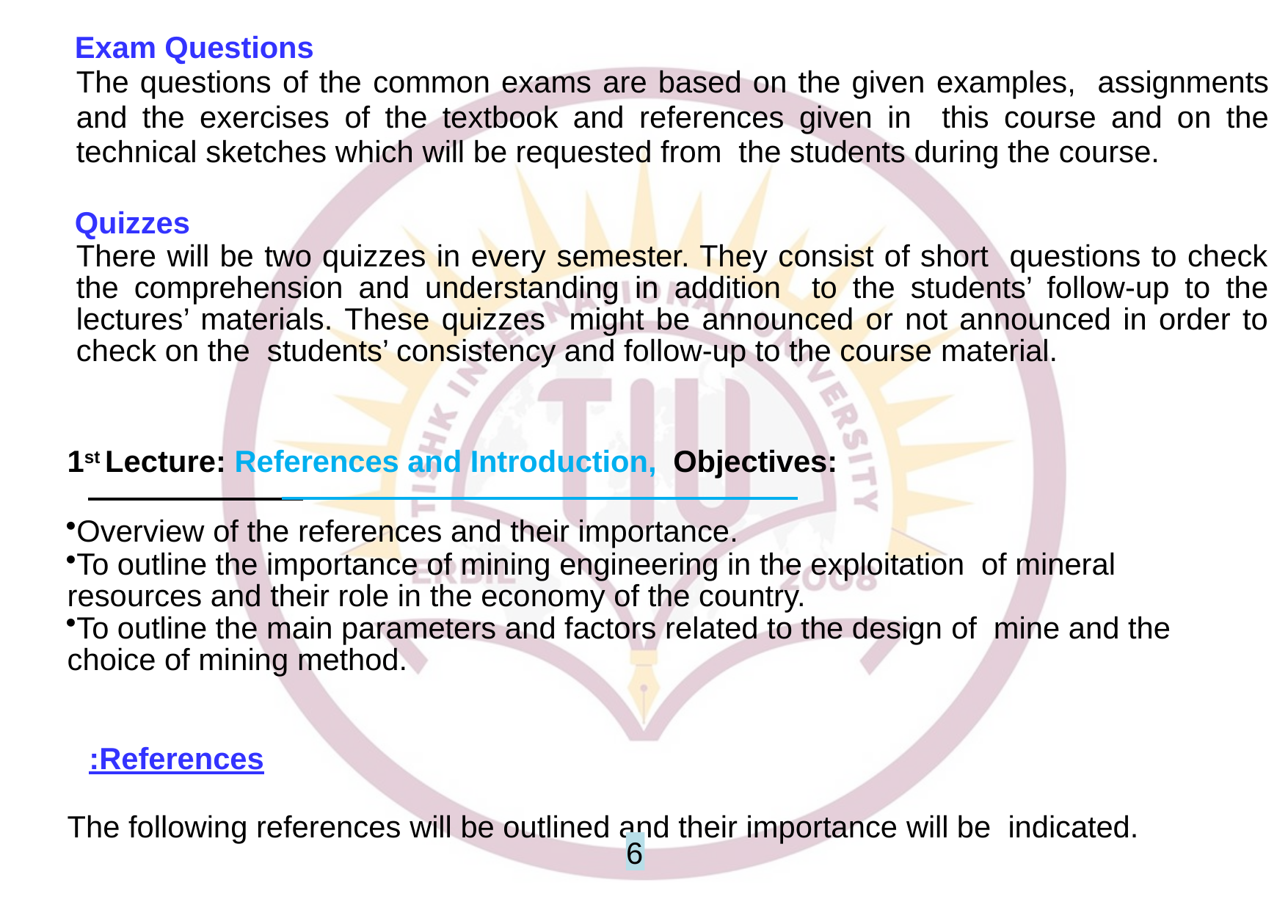

Exam Questions
The questions of the common exams are based on the given examples,  assignments and the exercises of the textbook and references given in  this course and on the technical sketches which will be requested from  the students during the course.
Quizzes
There will be two quizzes in every semester. They consist of short  questions to check the comprehension and understanding in addition  to the students’ follow-up to the lectures’ materials. These quizzes  might be announced or not announced in order to check on the  students’ consistency and follow-up to the course material.
1st Lecture: References and Introduction,  Objectives:

Overview of the references and their importance.
To outline the importance of mining engineering in the exploitation  of mineral resources and their role in the economy of the country.
To outline the main parameters and factors related to the design of  mine and the choice of mining method.

References:

The following references will be outlined and their importance will be  indicated.

6